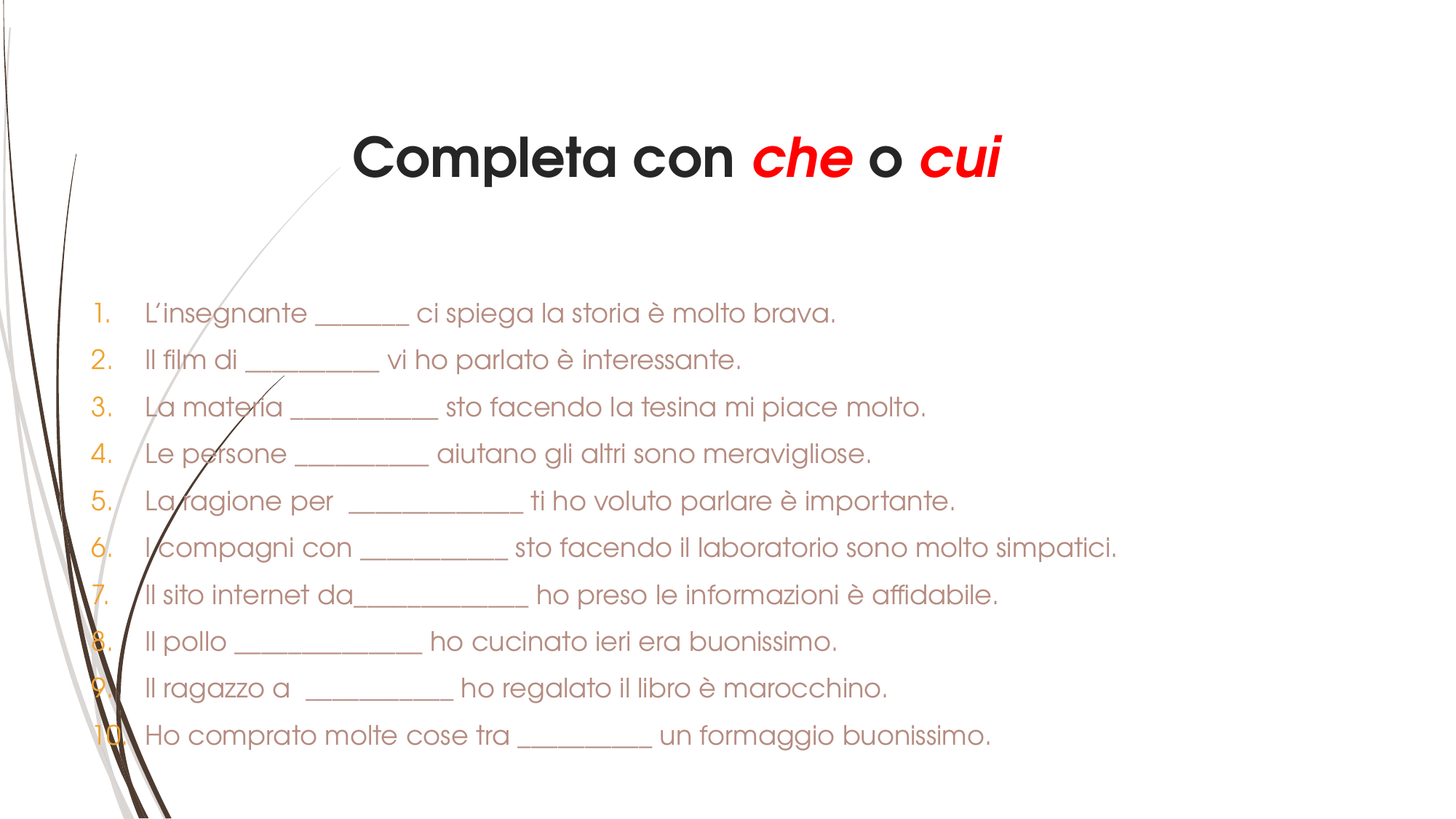

# Completa con che o cui
L’insegnante _______ ci spiega la storia è molto brava.
Il film di __________ vi ho parlato è interessante.
La materia ___________ sto facendo la tesina mi piace molto.
Le persone __________ aiutano gli altri sono meravigliose.
La ragione per  _____________ ti ho voluto parlare è importante.
I compagni con ___________ sto facendo il laboratorio sono molto simpatici.
Il sito internet da_____________ ho preso le informazioni è affidabile.
Il pollo ______________ ho cucinato ieri era buonissimo.
Il ragazzo a  ___________ ho regalato il libro è marocchino.
Ho comprato molte cose tra __________ un formaggio buonissimo.